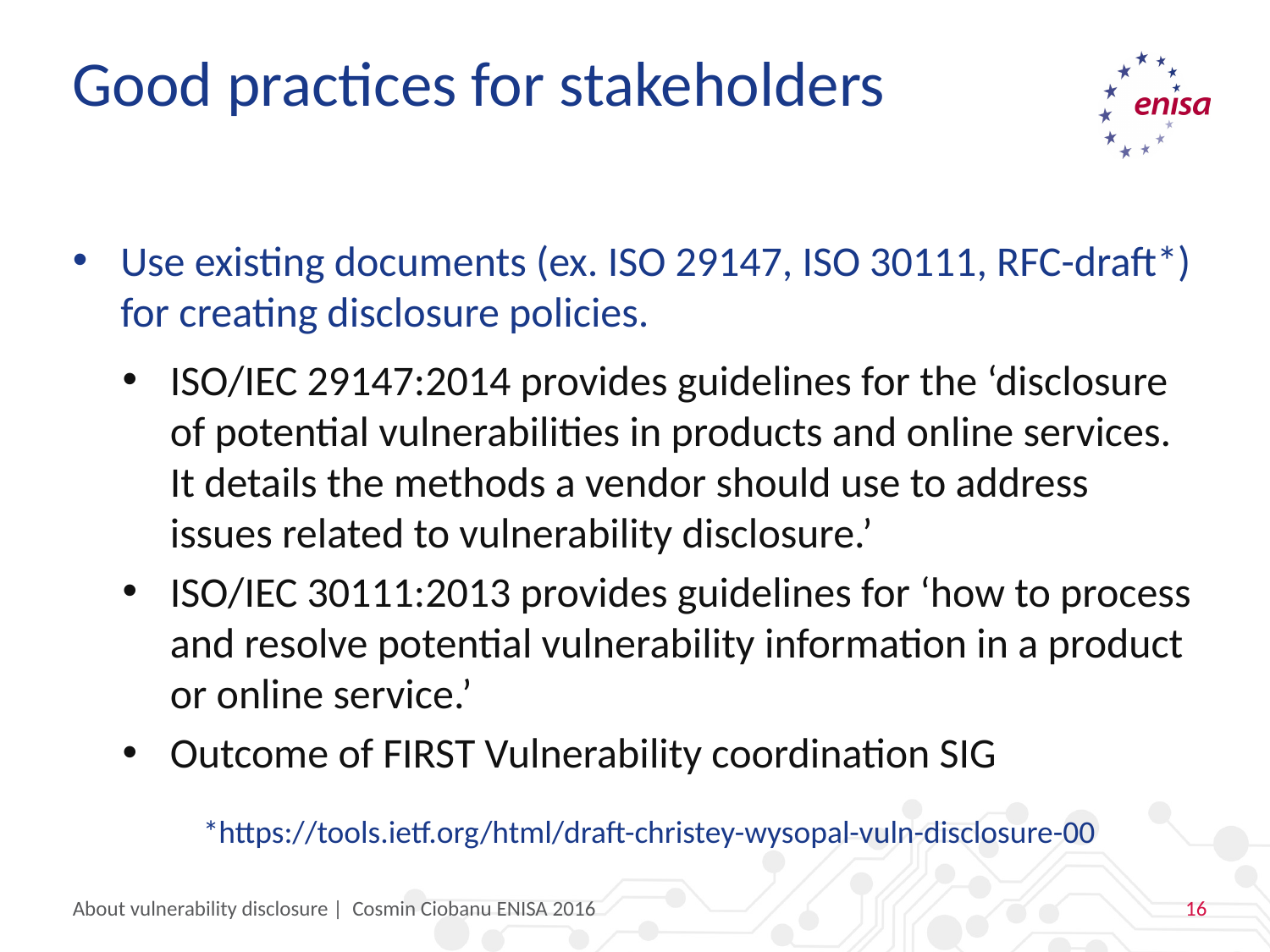

# Good practices for stakeholders
Use existing documents (ex. ISO 29147, ISO 30111, RFC-draft*) for creating disclosure policies.
ISO/IEC 29147:2014 provides guidelines for the ‘disclosure of potential vulnerabilities in products and online services. It details the methods a vendor should use to address issues related to vulnerability disclosure.’
ISO/IEC 30111:2013 provides guidelines for ‘how to process and resolve potential vulnerability information in a product or online service.’
Outcome of FIRST Vulnerability coordination SIG

*https://tools.ietf.org/html/draft-christey-wysopal-vuln-disclosure-00
About vulnerability disclosure |  Cosmin Ciobanu ENISA 2016